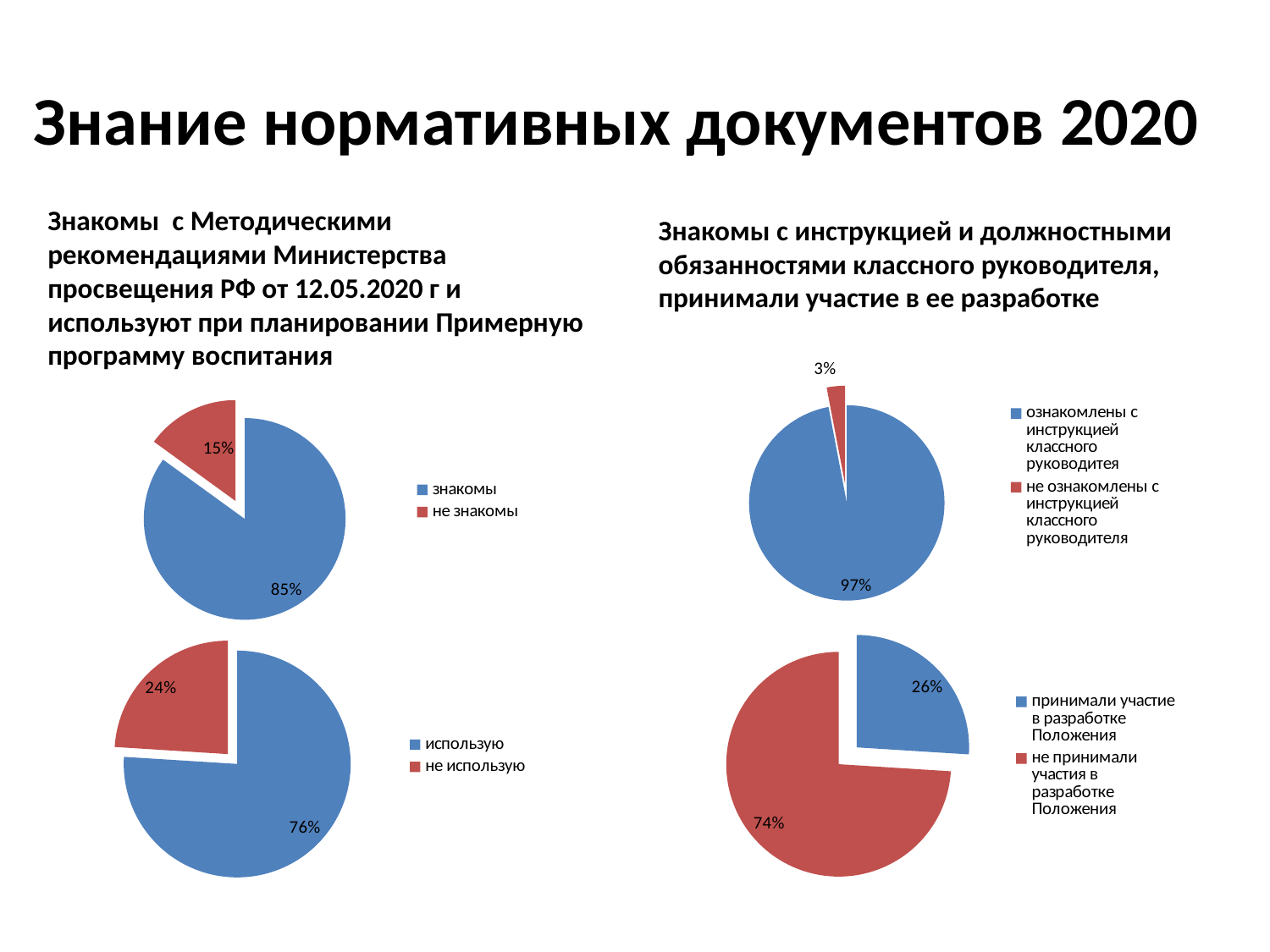

# Знание нормативных документов 2020
Знакомы  с Методическими рекомендациями Министерства просвещения РФ от 12.05.2020 г и используют при планировании Примерную программу воспитания

Знакомы с инструкцией и должностными обязанностями классного руководителя,  принимали участие в ее разработке

### Chart

| Category |  |
|---|---|
| ознакомлены с инструкцией классного руководитея | 0.97 |
| не ознакомлены с инструкцией классного руководителя  | 0.03 |

### Chart

| Category |  |
|---|---|
| знакомы | 0.85 |
| не знакомы | 0.15 |

### Chart

| Category |  |
|---|---|
| использую  | 0.76 |
| не использую  | 0.24 |

### Chart

| Category |  |
|---|---|
| принимали участие в разработке Положения  | 0.26 |
| не принимали участия в разработке Положения  | 0.74 |